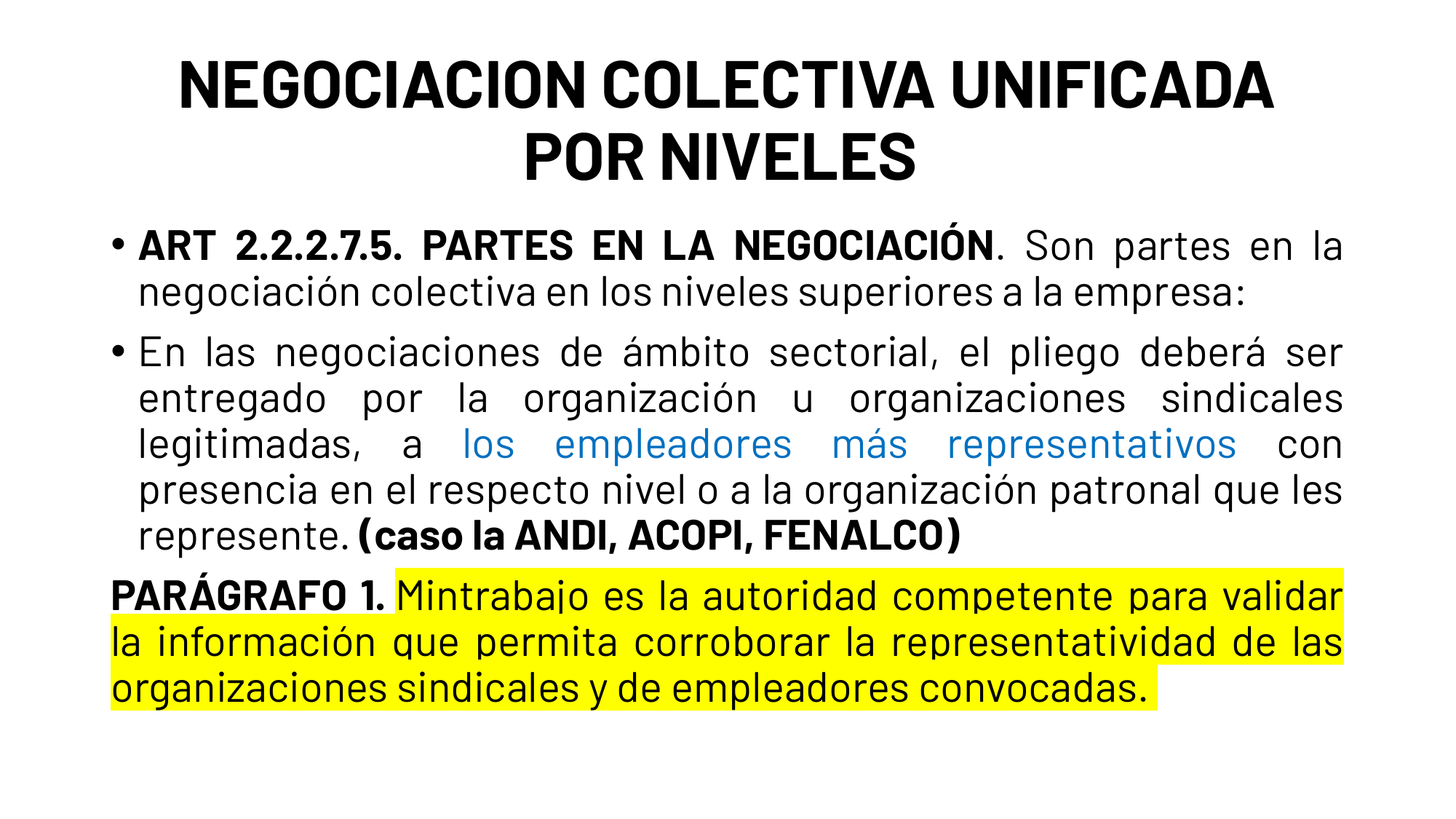

# NEGOCIACION COLECTIVA UNIFICADA POR NIVELES
ART 2.2.2.7.5. PARTES EN LA NEGOCIACIÓN. Son partes en la negociación colectiva en los niveles superiores a la empresa:
En las negociaciones de ámbito sectorial, el pliego deberá ser entregado por la organización u organizaciones sindicales legitimadas, a los empleadores más representativos con presencia en el respecto nivel o a la organización patronal que les represente. (caso la ANDI, ACOPI, FENALCO)
PARÁGRAFO 1. Mintrabajo es la autoridad competente para validar la información que permita corroborar la representatividad de las organizaciones sindicales y de empleadores convocadas.